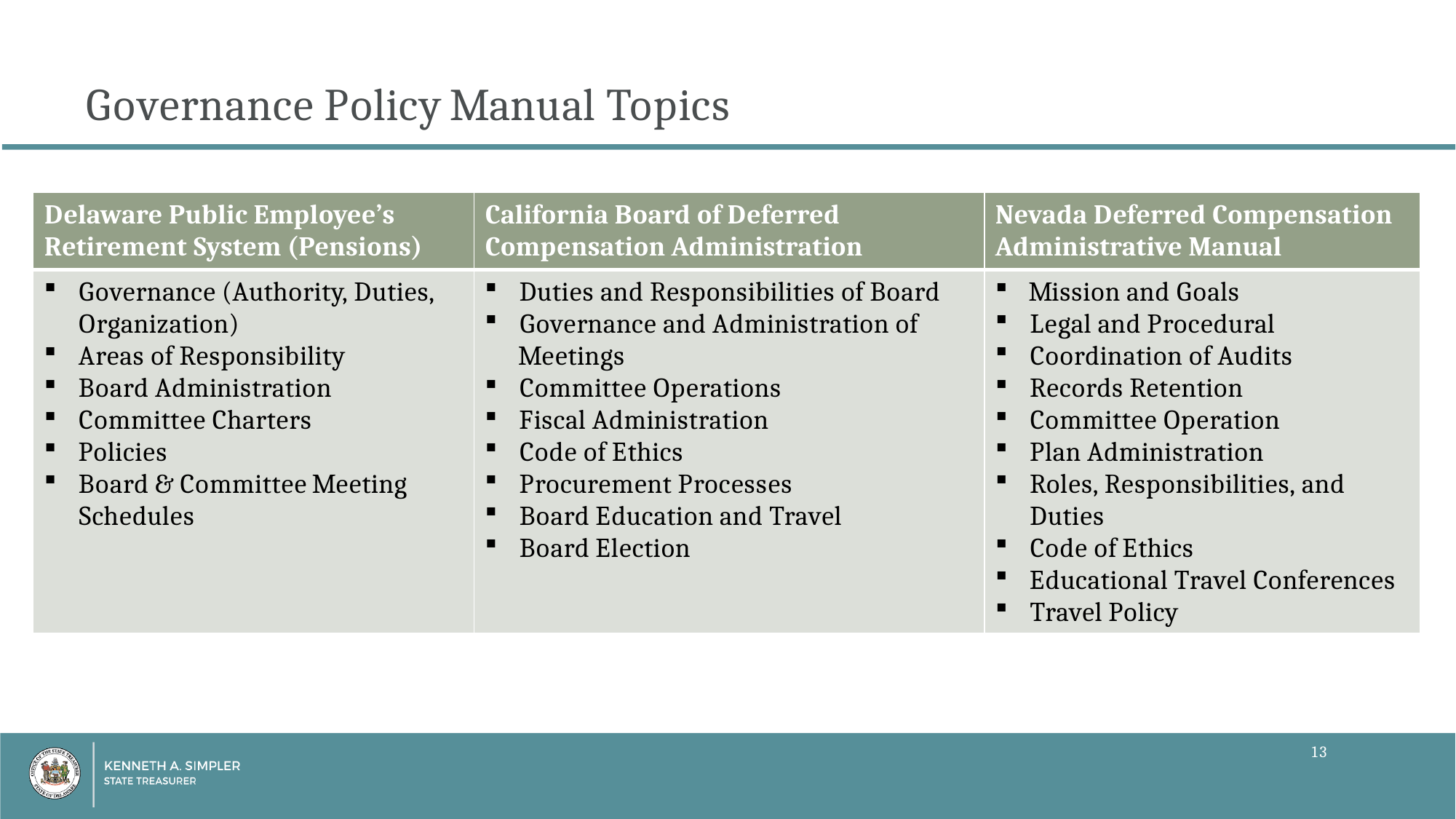

Governance Policy Manual Topics
| Delaware Public Employee’s Retirement System (Pensions) | California Board of Deferred Compensation Administration | Nevada Deferred Compensation Administrative Manual |
| --- | --- | --- |
| Governance (Authority, Duties, Organization) Areas of Responsibility Board Administration Committee Charters Policies Board & Committee Meeting Schedules | Duties and Responsibilities of Board Governance and Administration of Meetings Committee Operations Fiscal Administration Code of Ethics Procurement Processes Board Education and Travel Board Election | Mission and Goals Legal and Procedural Coordination of Audits Records Retention Committee Operation Plan Administration Roles, Responsibilities, and Duties Code of Ethics Educational Travel Conferences Travel Policy |
13